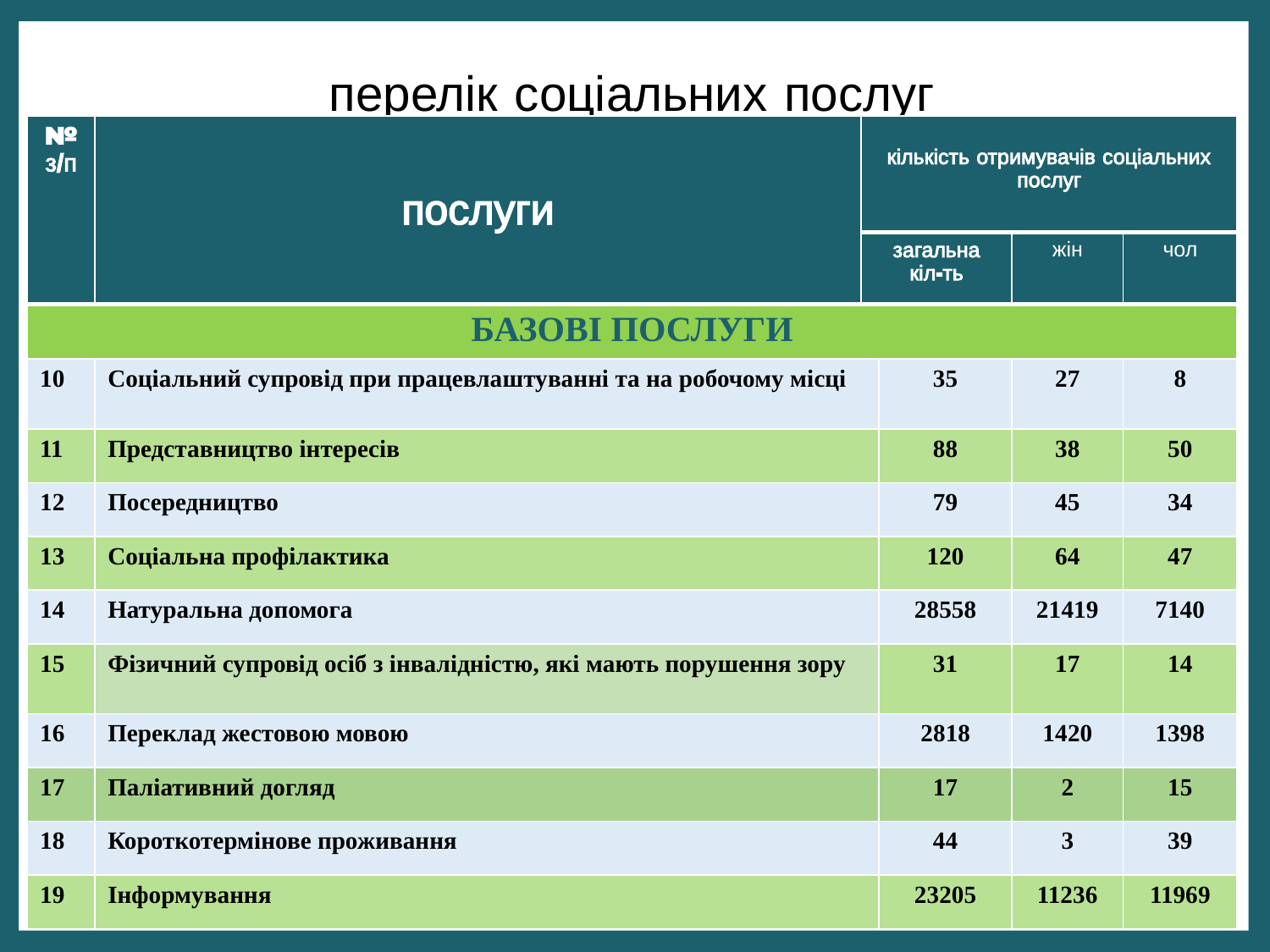

перелік соціальних послуг
| № з/п | послуги | кількість отримувачів соціальних послуг |  |  |  |
| --- | --- | --- | --- | --- | --- |
|  |  | загальна кіл-ть |  | жін | чол |
| БАЗОВІ ПОСЛУГИ |  |  |  |  |  |
| 10 | Соціальний супровід при працевлаштуванні та на робочому місці |  | 35 | 27 | 8 |
| 11 | Представництво інтересів |  | 88 | 38 | 50 |
| 12 | Посередництво |  | 79 | 45 | 34 |
| 13 | Соціальна профілактика |  | 120 | 64 | 47 |
| 14 | Натуральна допомога |  | 28558 | 21419 | 7140 |
| 15 | Фізичний супровід осіб з інвалідністю, які мають порушення зору |  | 31 | 17 | 14 |
| 16 | Переклад жестовою мовою |  | 2818 | 1420 | 1398 |
| 17 | Паліативний догляд |  | 17 | 2 | 15 |
| 18 | Короткотермінове проживання |  | 44 | 3 | 39 |
| 19 | Інформування |  | 23205 | 11236 | 11969 |